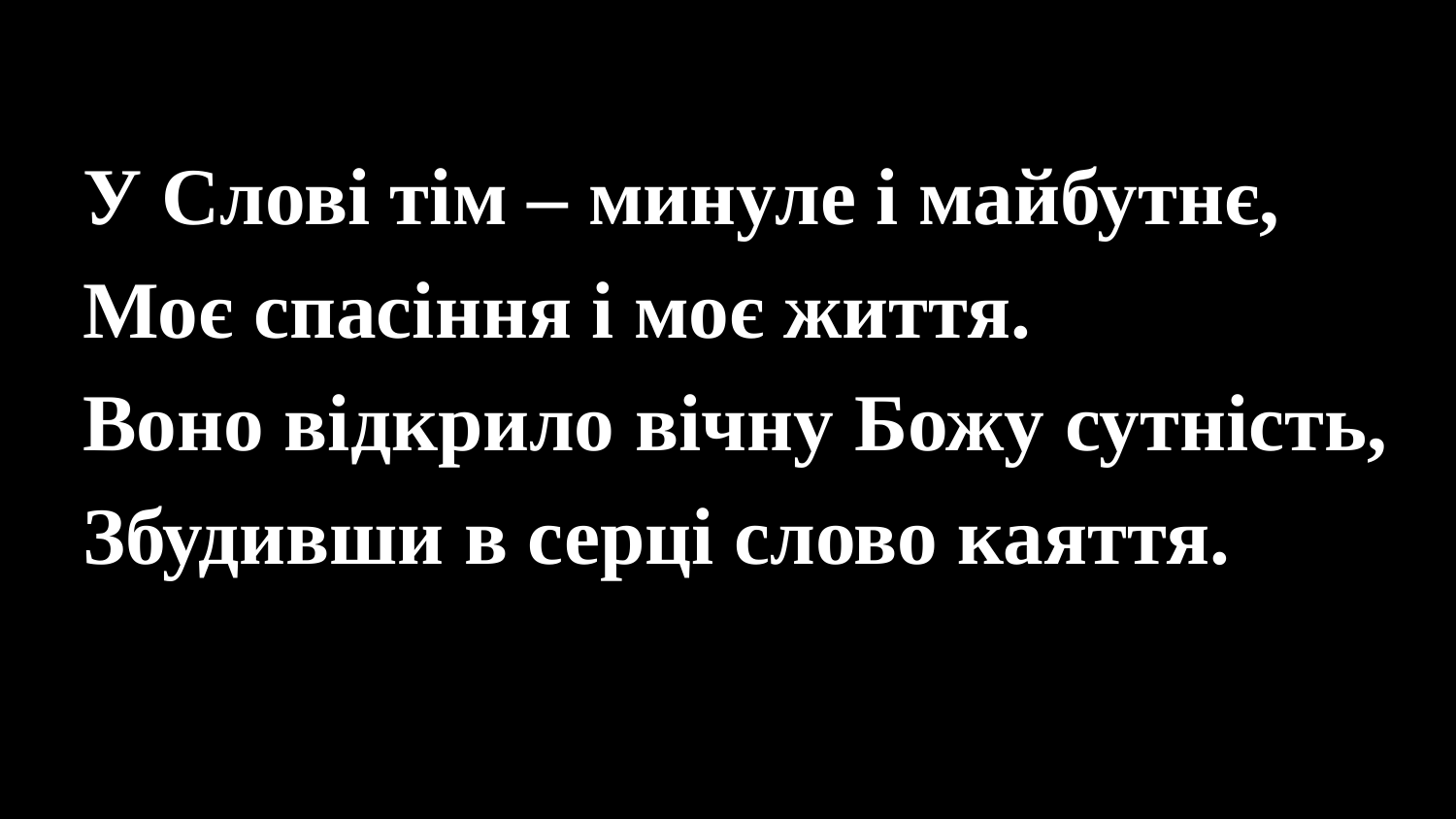

#
У Слові тім – минуле і майбутнє,
Моє спасіння і моє життя.
Воно відкрило вічну Божу сутність,
Збудивши в серці слово каяття.